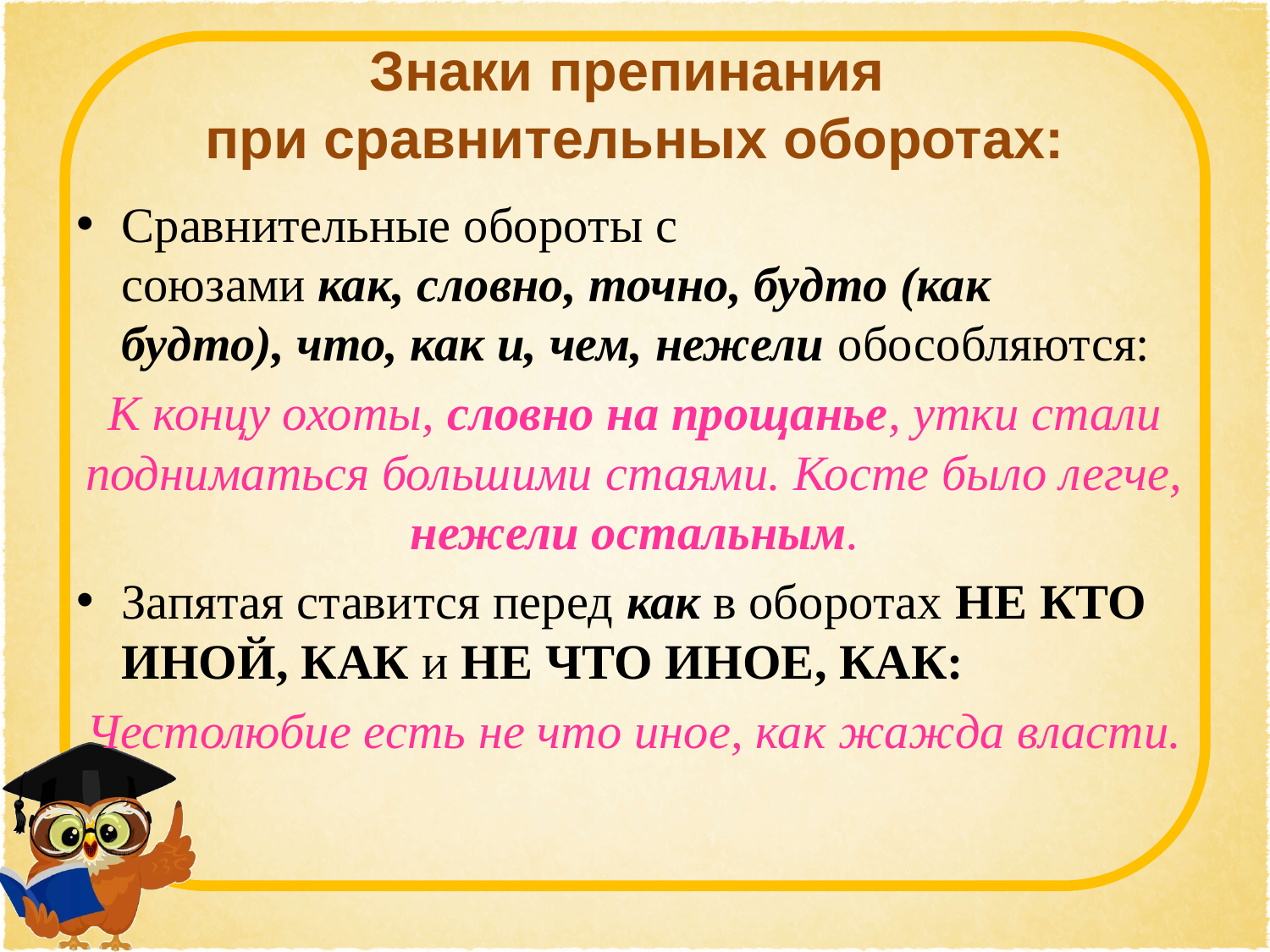

# Знаки препинания при сравнительных оборотах:
Сравнительные обороты с союзами как, словно, точно, будто (как будто), что, как и, чем, нежели обособляются:
К концу охоты, словно на прощанье, утки стали подниматься большими стаями. Косте было легче, нежели остальным.
Запятая ставится перед как в оборотах НЕ КТО ИНОЙ, КАК и НЕ ЧТО ИНОЕ, КАК:
Честолюбие есть не что иное, как жажда власти.